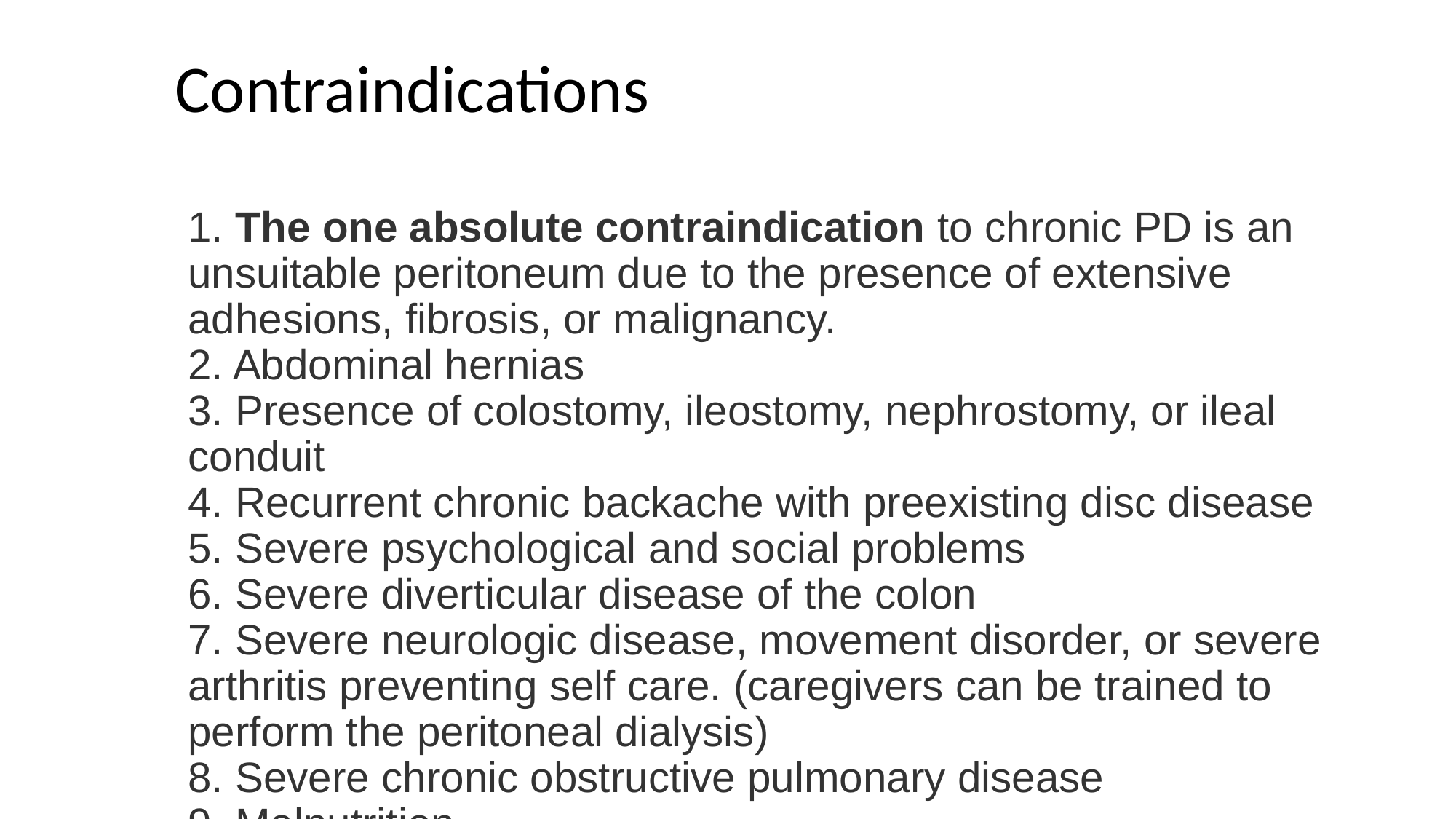

# Contraindications
1. The one absolute contraindication to chronic PD is an unsuitable peritoneum due to the presence of extensive adhesions, fibrosis, or malignancy.
2. Abdominal hernias
3. Presence of colostomy, ileostomy, nephrostomy, or ileal conduit
4. Recurrent chronic backache with preexisting disc disease
5. Severe psychological and social problems
6. Severe diverticular disease of the colon
7. Severe neurologic disease, movement disorder, or severe arthritis preventing self care. (caregivers can be trained to perform the peritoneal dialysis)
8. Severe chronic obstructive pulmonary disease
9. Malnutrition